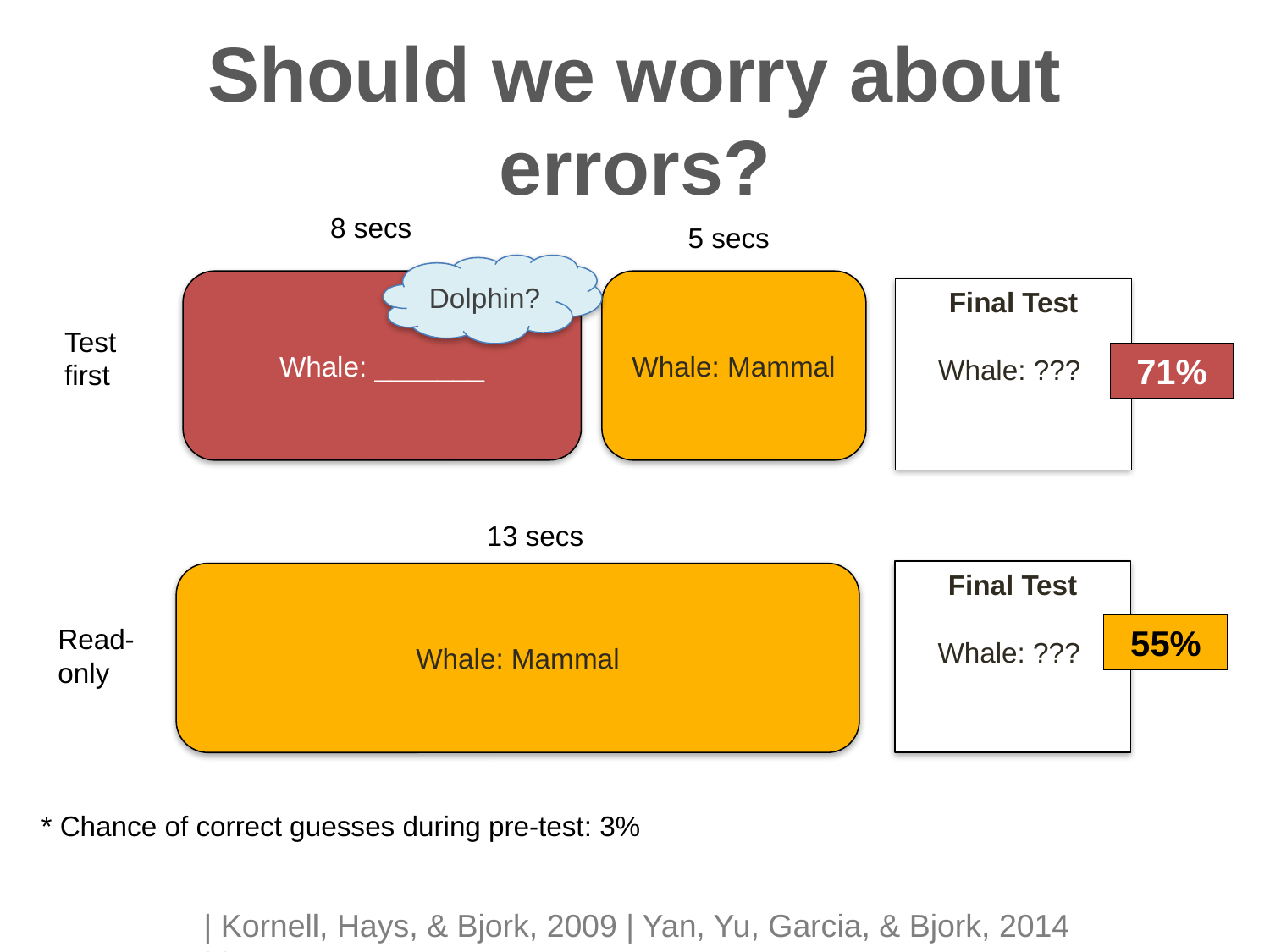

# Should we worry about errors?
8 secs
5 secs
Dolphin?
Whale: _______
Whale: Mammal
Final Test

Whale: ???

Test first
71%
13 secs
Whale: Mammal
Read- only
Final Test

Whale: ???

55%
* Chance of correct guesses during pre-test: 3%
| Kornell, Hays, & Bjork, 2009 | Yan, Yu, Garcia, & Bjork, 2014 | |